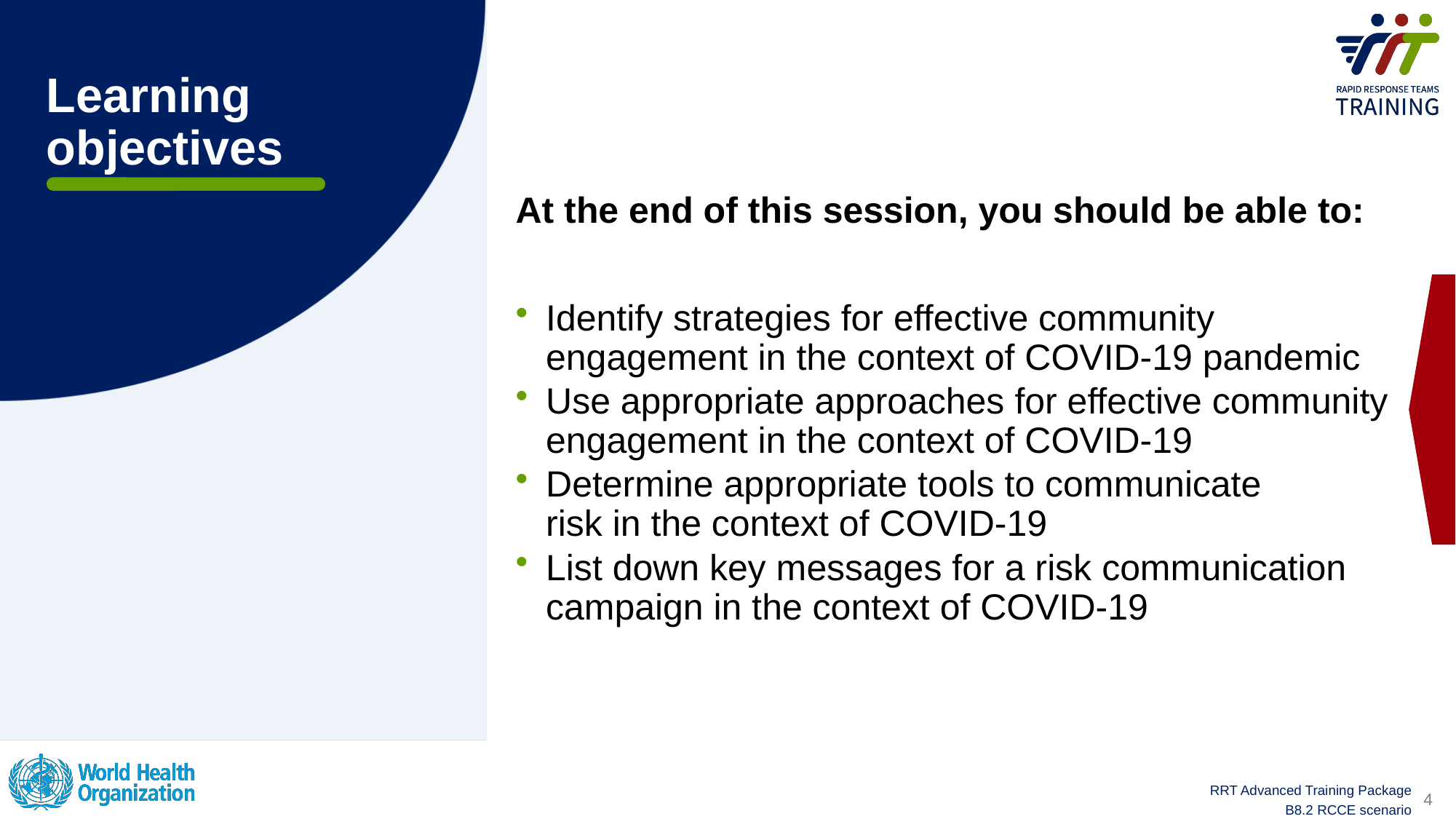

# Learning objectives
At the end of this session, you should be able to:

Identify strategies for effective community engagement in the context of COVID-19 pandemic
Use appropriate approaches for effective community engagement in the context of COVID-19
Determine appropriate tools to communicate risk in the context of COVID-19
List down key messages for a risk communication campaign in the context of COVID-19